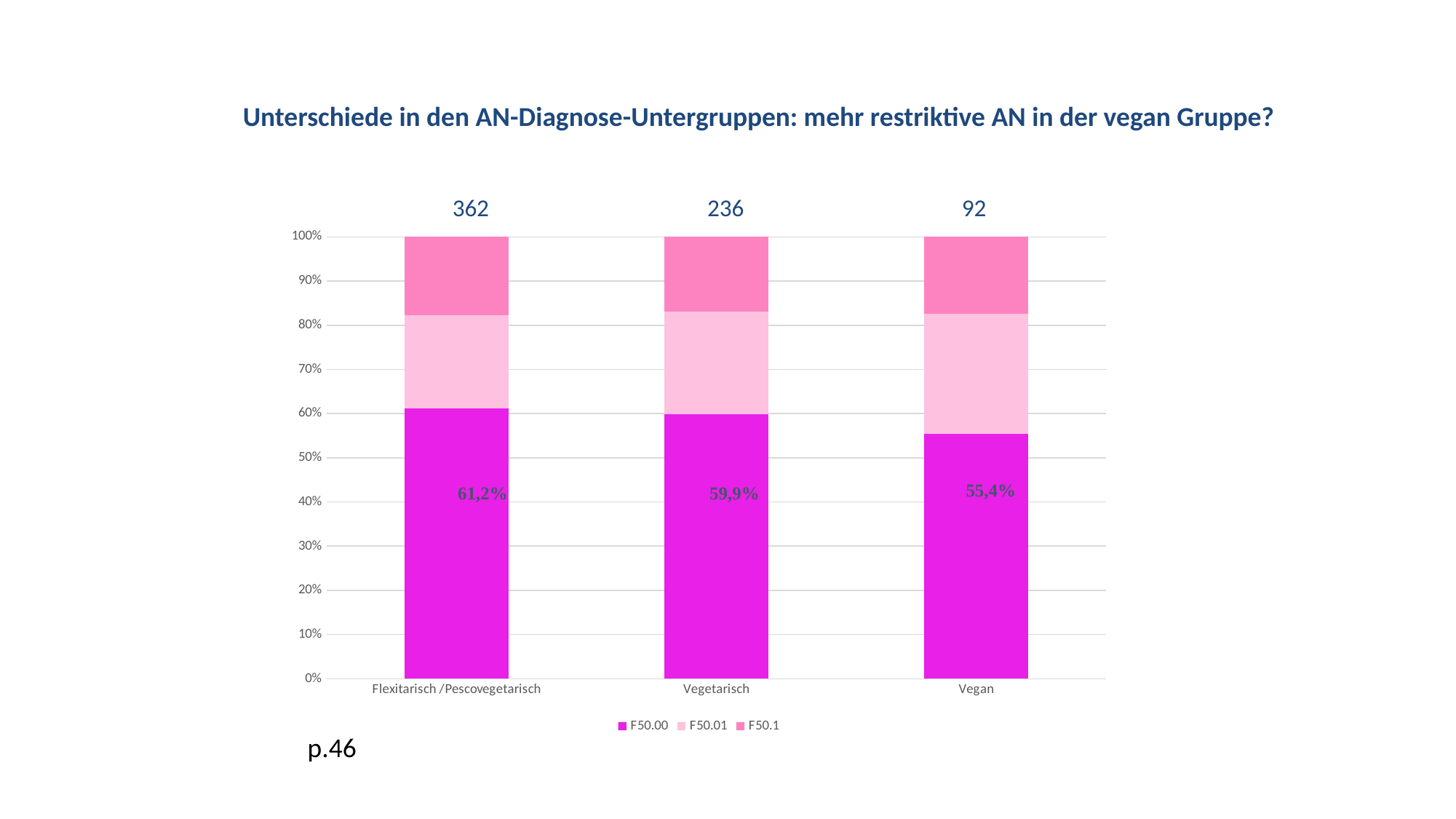

Unterschiede in den AN-Diagnose-Untergruppen: mehr restriktive AN in der vegan Gruppe?
362
236
92

### Chart

| Category | F50.00 | F50.01 | F50.1 |
|---|---|---|---|
| Flexitarisch /Pescovegetarisch | 221.0 | 76.0 | 64.0 |
| Vegetarisch | 142.0 | 55.0 | 40.0 |
| Vegan | 51.0 | 25.0 | 16.0 |
p.46